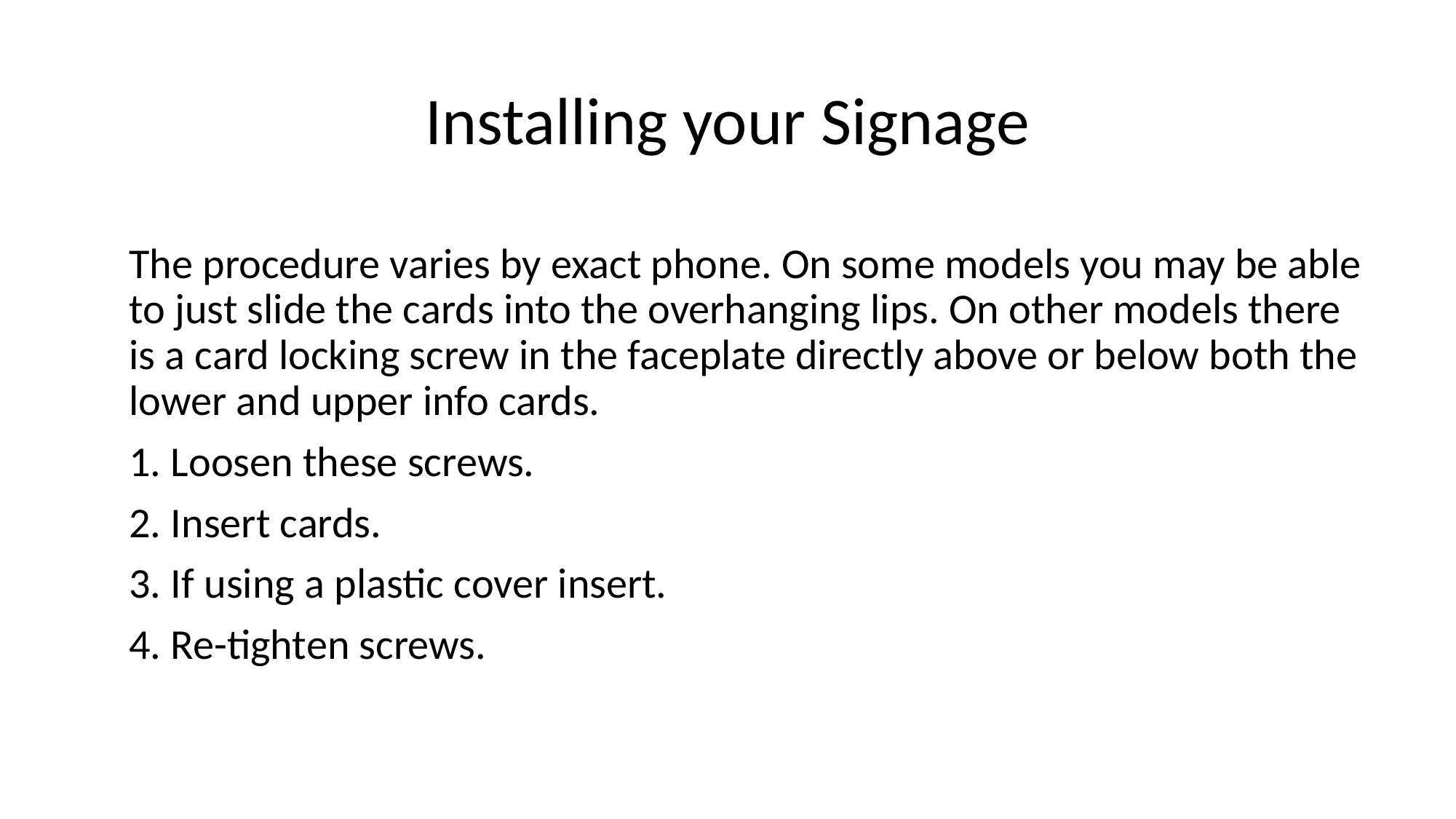

# Installing your Signage
The procedure varies by exact phone. On some models you may be able to just slide the cards into the overhanging lips. On other models there is a card locking screw in the faceplate directly above or below both the lower and upper info cards.
1. Loosen these screws.
2. Insert cards.
3. If using a plastic cover insert.
4. Re-tighten screws.